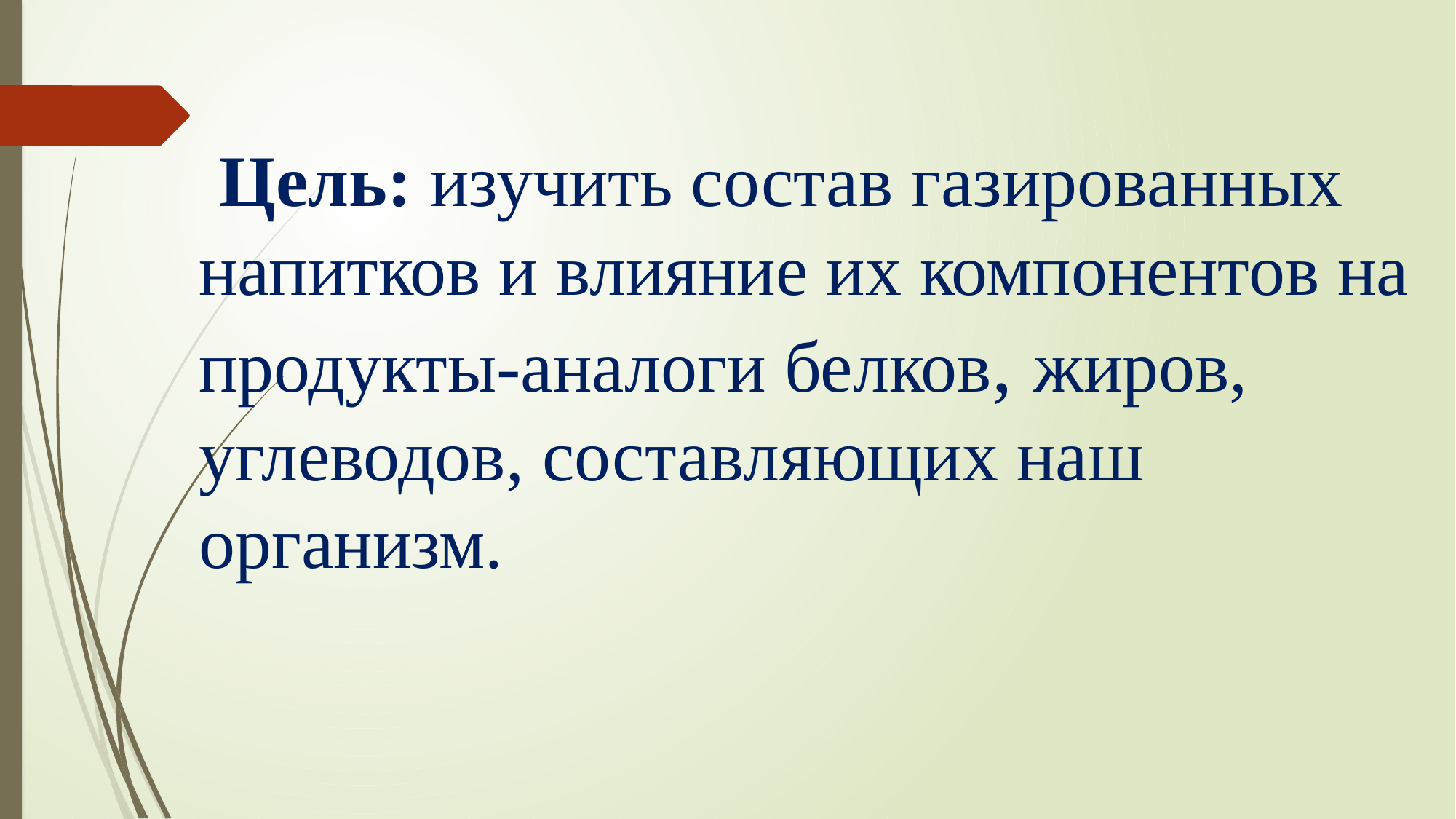

# Цель: изучить состав газированных напитков и влияние их компонентов на продукты-аналоги белков, жиров, углеводов, составляющих наш организм.